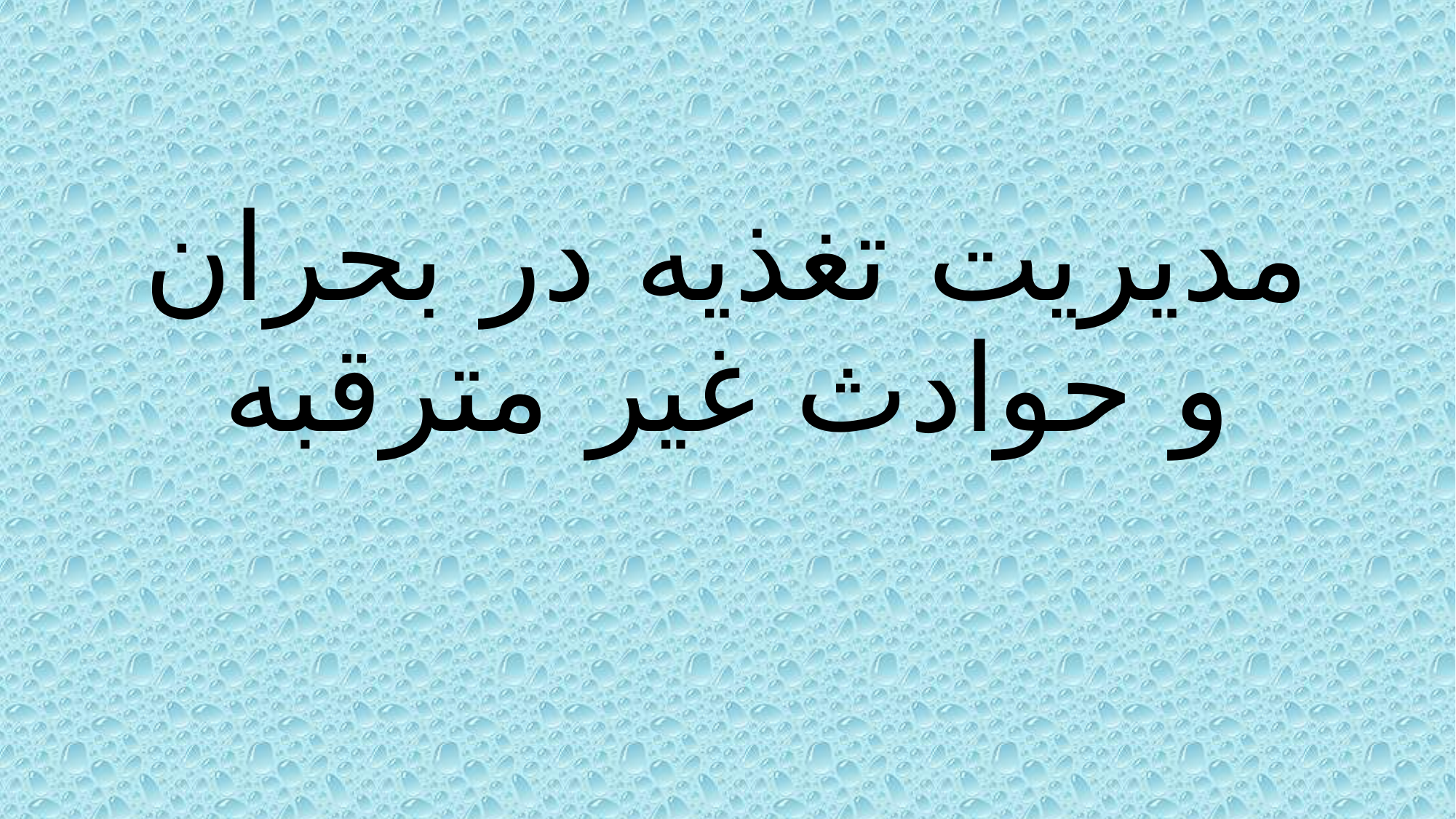

# مدیریت تغذیه در بحران و حوادث غیر مترقبه